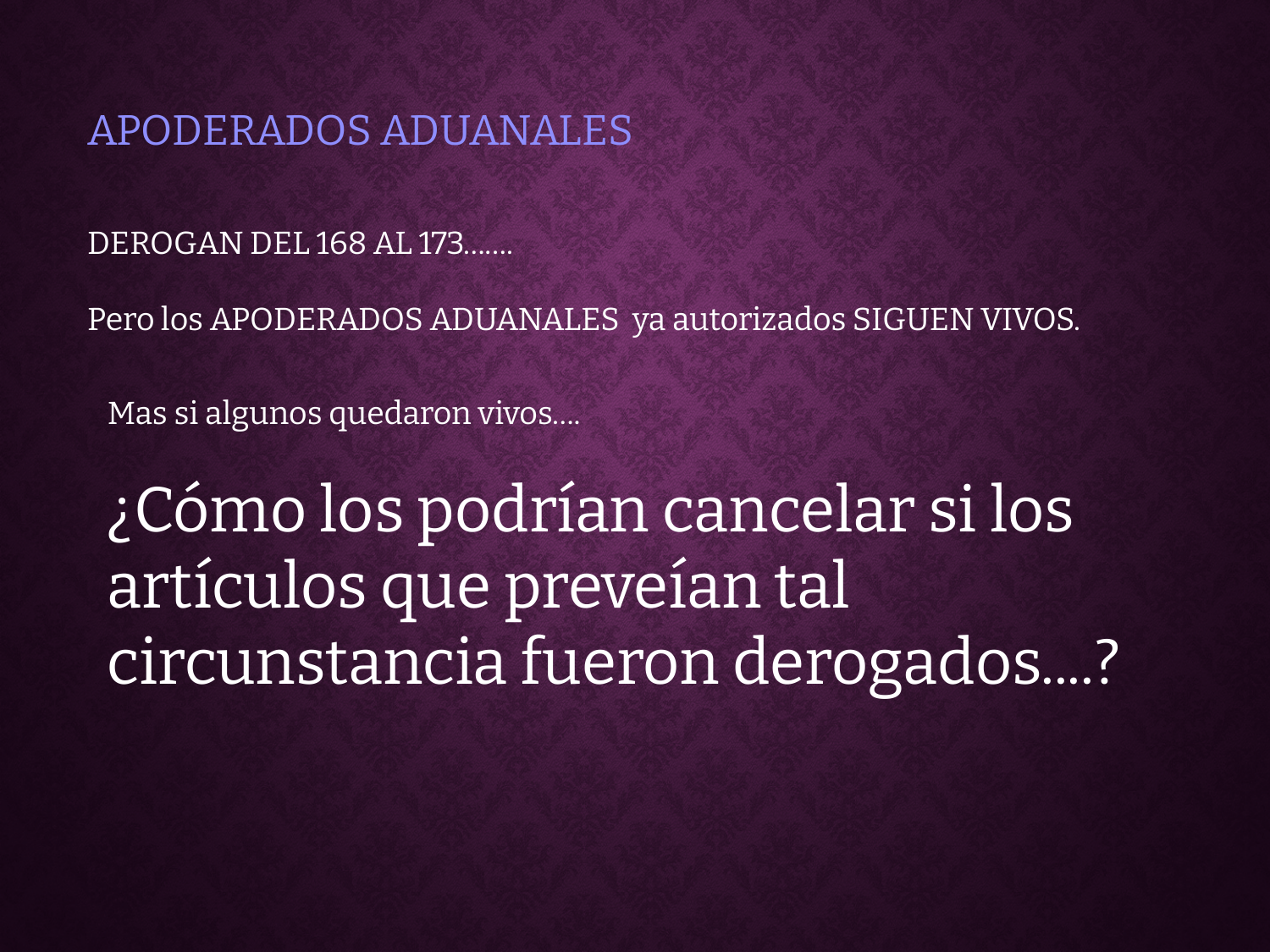

APODERADOS ADUANALES
DEROGAN DEL 168 AL 173…….

Pero los APODERADOS ADUANALES  ya autorizados SIGUEN VIVOS.
Mas si algunos quedaron vivos….

¿Cómo los podrían cancelar si los artículos que preveían tal circunstancia fueron derogados....?